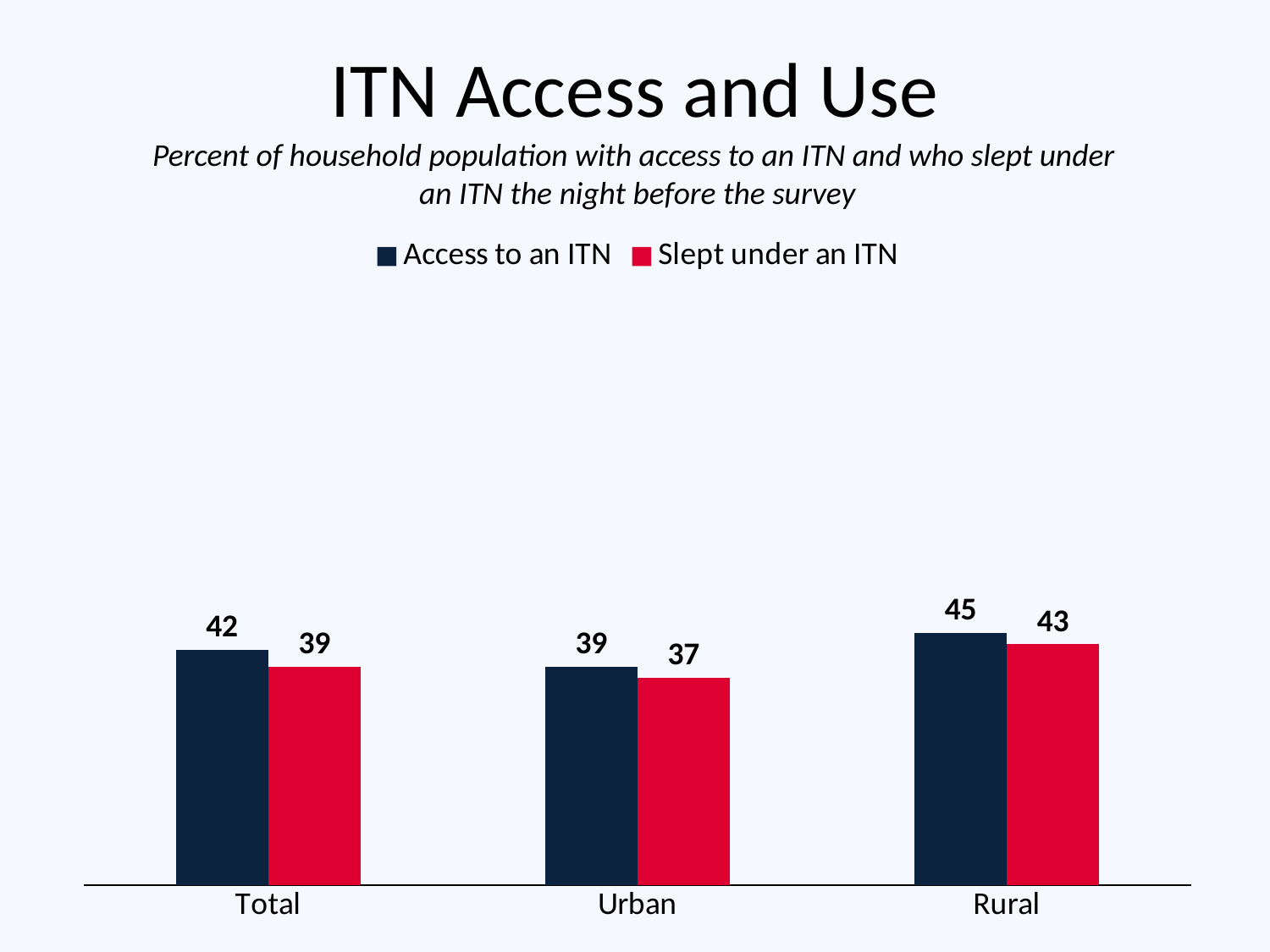

# ITN Access and Use
Percent of household population with access to an ITN and who slept under
an ITN the night before the survey

### Chart

| Category | Access to an ITN | Slept under an ITN |
|---|---|---|
| Total | 42.0 | 39.0 |
| Urban | 39.0 | 37.0 |
| Rural | 45.0 | 43.0 |